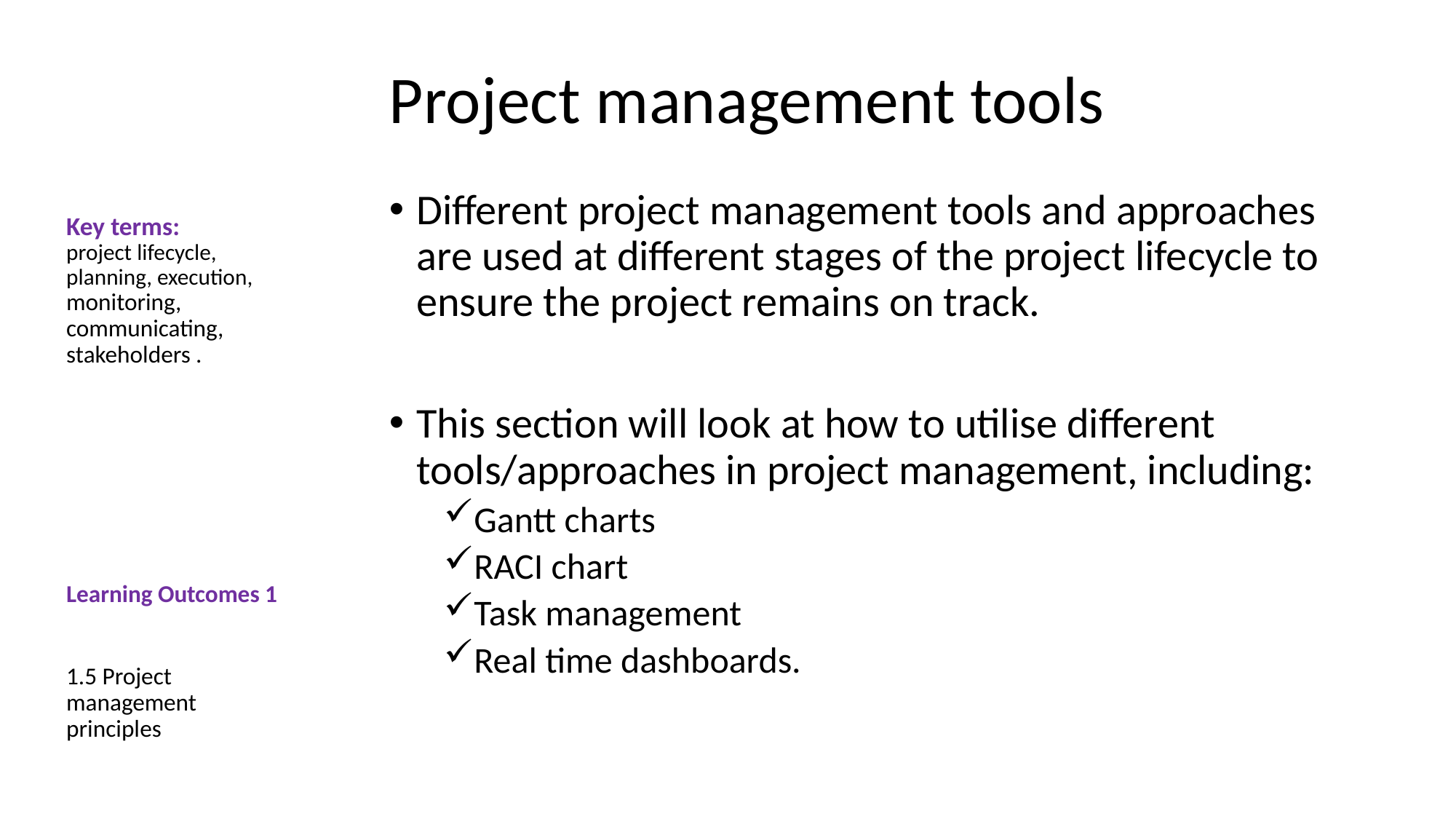

# Project management tools

Key terms:
project lifecycle, planning, execution, monitoring, communicating, stakeholders .

Learning Outcomes 1

1.5 Project management principles

Different project management tools and approaches are used at different stages of the project lifecycle to ensure the project remains on track.

This section will look at how to utilise different tools/approaches in project management, including:
Gantt charts
RACI chart
Task management
Real time dashboards.